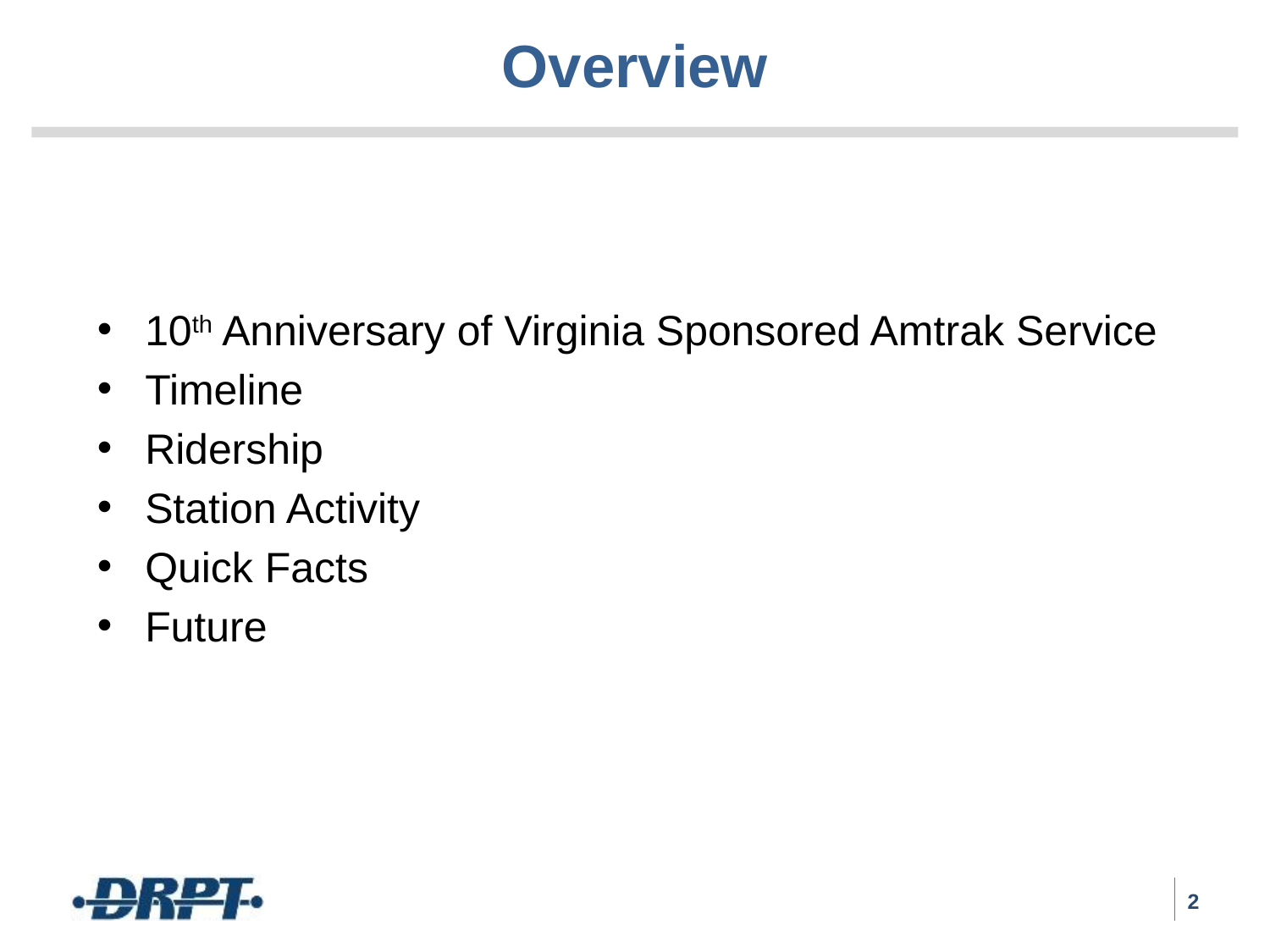

# Overview
10th Anniversary of Virginia Sponsored Amtrak Service
Timeline
Ridership
Station Activity
Quick Facts
Future

2